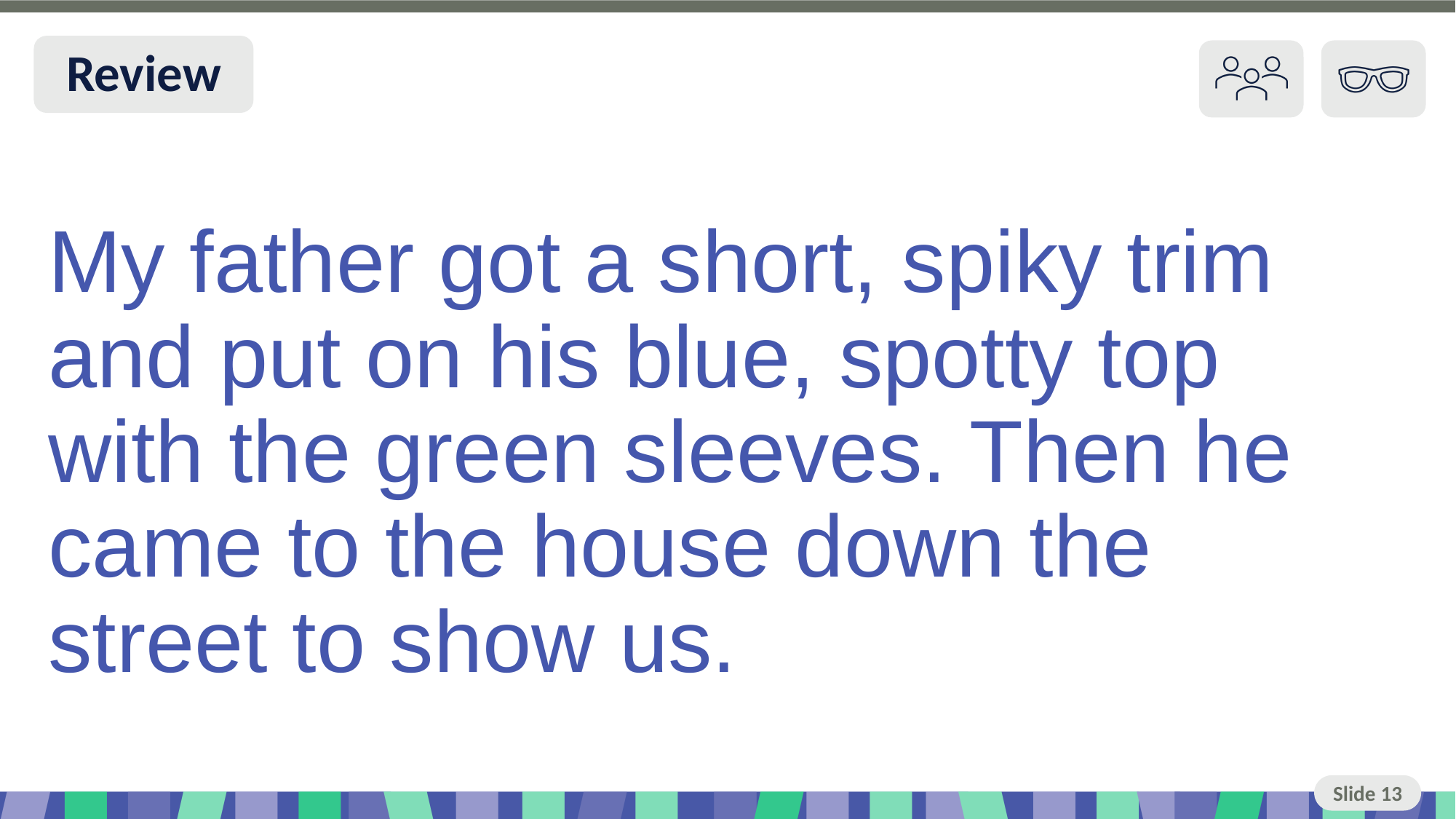

Slide 13 Review You do
My father got a short, spiky trim and put on his blue, spotty top
with the green sleeves. Then he came to the house down the
street to show us.